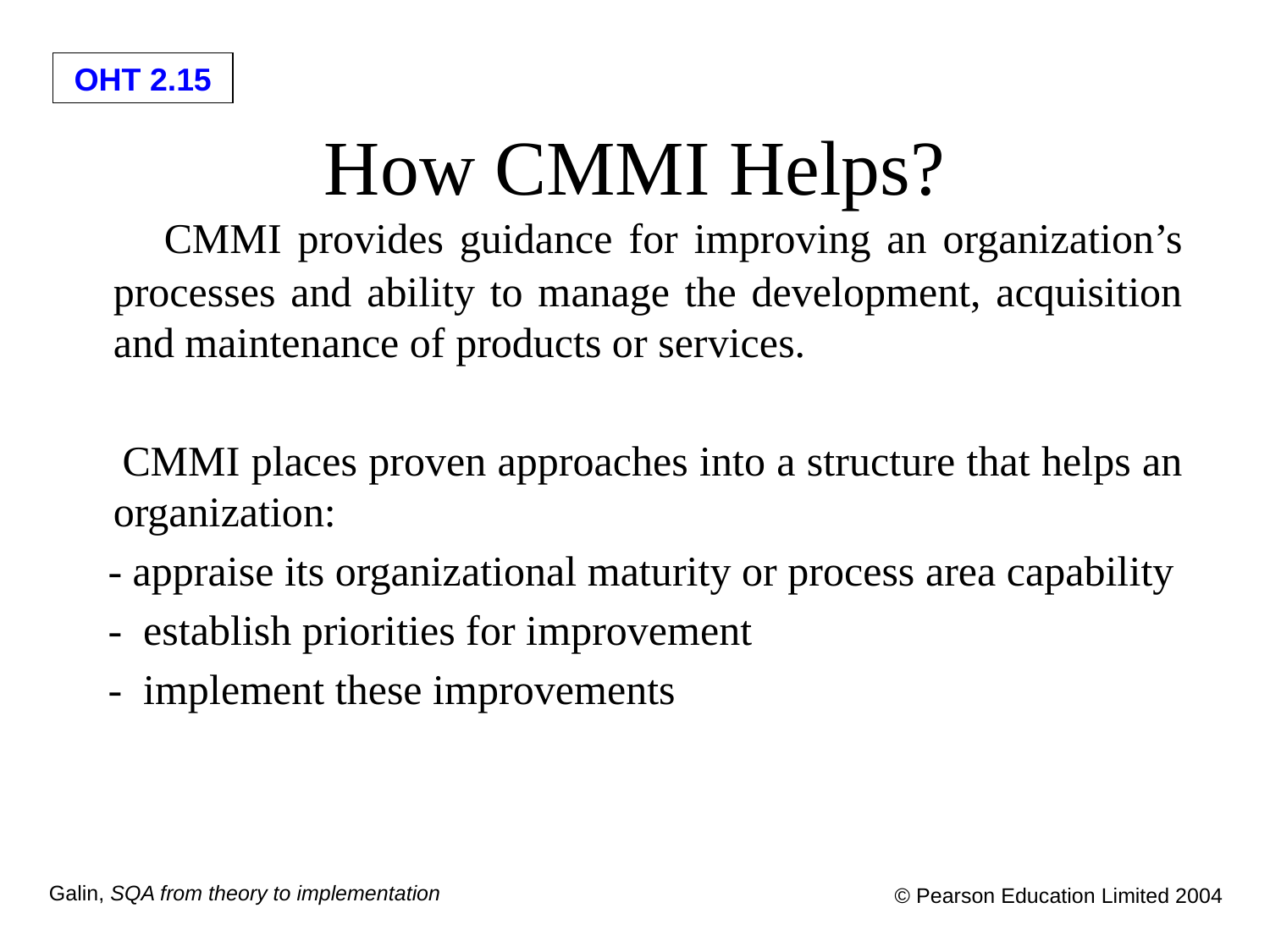

# How CMMI Helps?
     CMMI provides guidance for improving an organization’s processes and ability to manage the development, acquisition and maintenance of products or services.

     CMMI places proven approaches into a structure that helps an organization:
    - appraise its organizational maturity or process area capability
    -  establish priorities for improvement
    -  implement these improvements